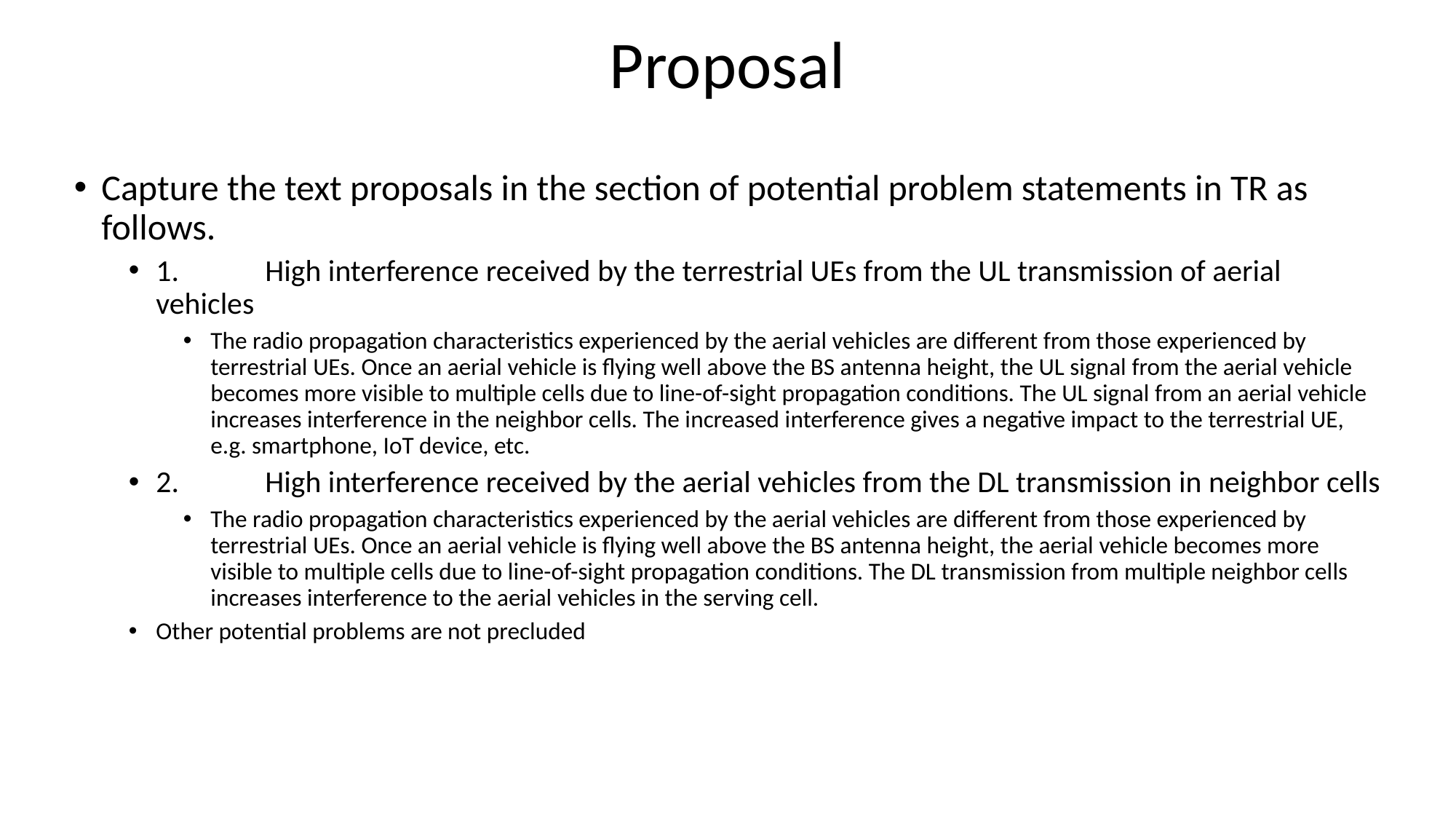

# Proposal

Capture the text proposals in the section of potential problem statements in TR as follows.
1.	High interference received by the terrestrial UEs from the UL transmission of aerial vehicles
The radio propagation characteristics experienced by the aerial vehicles are different from those experienced by terrestrial UEs. Once an aerial vehicle is flying well above the BS antenna height, the UL signal from the aerial vehicle becomes more visible to multiple cells due to line-of-sight propagation conditions. The UL signal from an aerial vehicle increases interference in the neighbor cells. The increased interference gives a negative impact to the terrestrial UE, e.g. smartphone, IoT device, etc.
2.	High interference received by the aerial vehicles from the DL transmission in neighbor cells
The radio propagation characteristics experienced by the aerial vehicles are different from those experienced by terrestrial UEs. Once an aerial vehicle is flying well above the BS antenna height, the aerial vehicle becomes more visible to multiple cells due to line-of-sight propagation conditions. The DL transmission from multiple neighbor cells increases interference to the aerial vehicles in the serving cell.
Other potential problems are not precluded